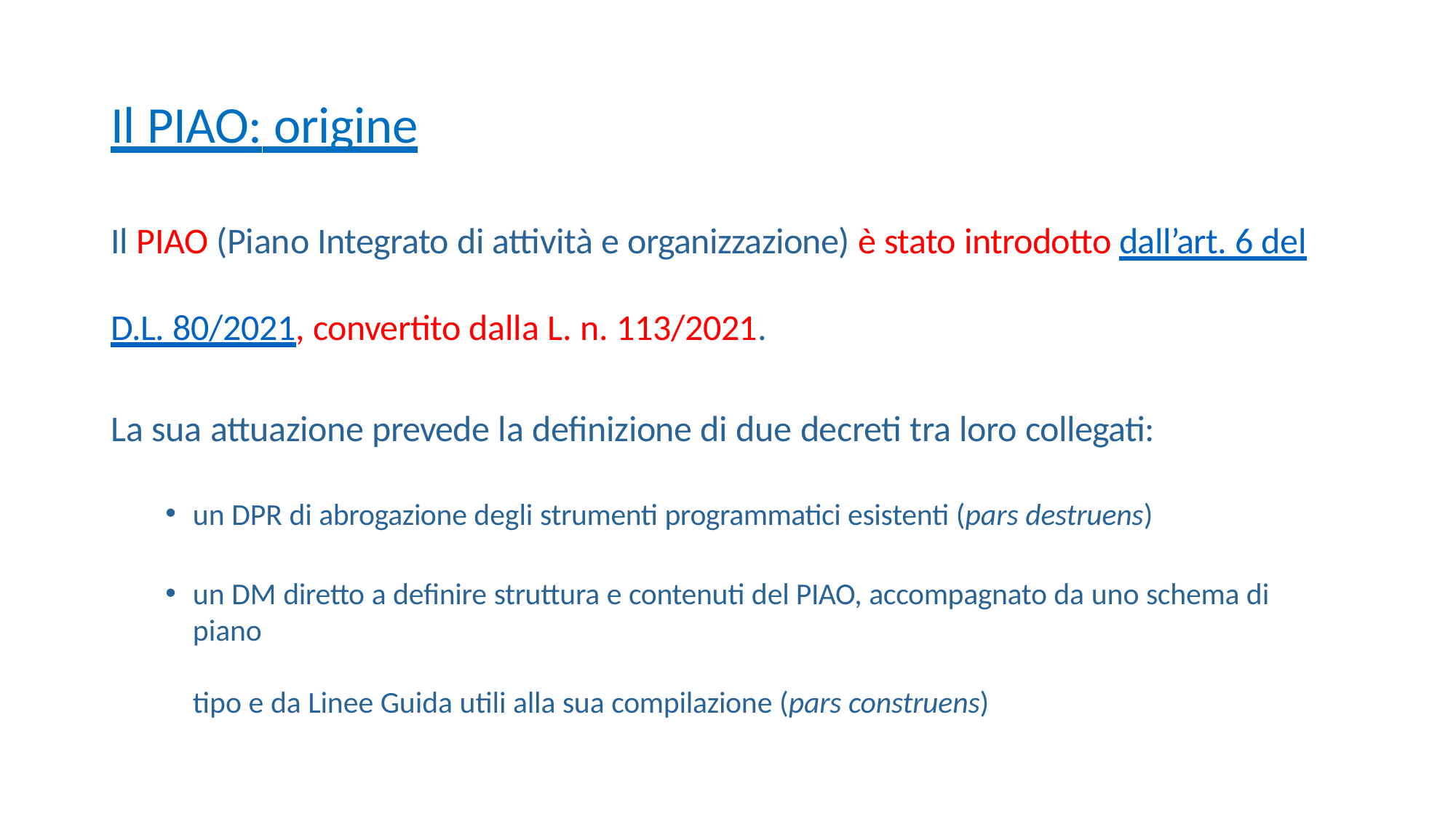

# Il PIAO: origine
Il PIAO (Piano Integrato di attività e organizzazione) è stato introdotto dall’art. 6 del

D.L. 80/2021, convertito dalla L. n. 113/2021.

La sua attuazione prevede la definizione di due decreti tra loro collegati:

un DPR di abrogazione degli strumenti programmatici esistenti (pars destruens)

un DM diretto a definire struttura e contenuti del PIAO, accompagnato da uno schema di piano

tipo e da Linee Guida utili alla sua compilazione (pars construens)